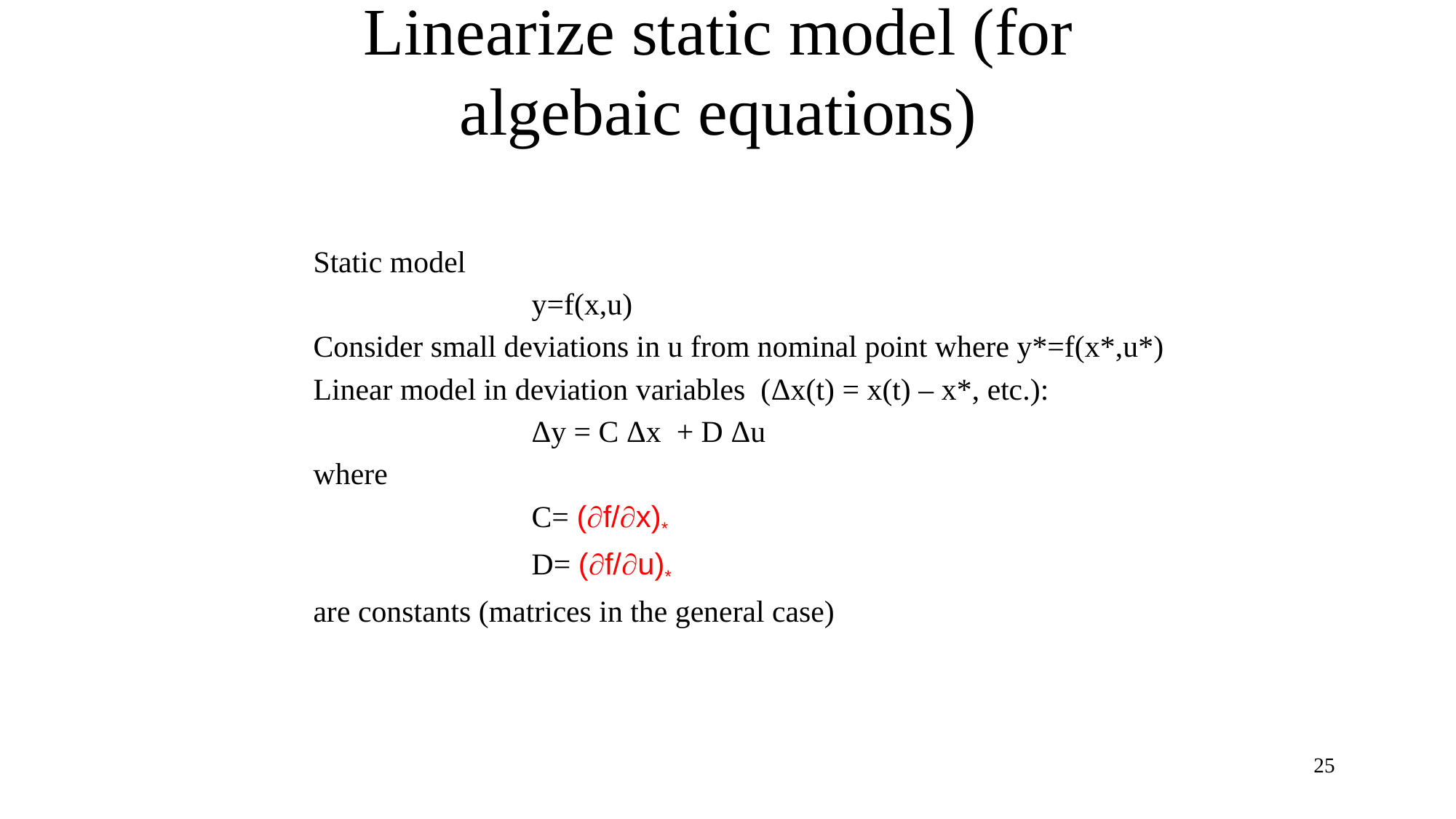

# Linearize static model (for algebaic equations)
Static model
		y=f(x,u)
Consider small deviations in u from nominal point where y*=f(x*,u*)
Linear model in deviation variables  (Δx(t) = x(t) – x*, etc.):
		Δy = C Δx  + D Δu
where
		C= (∂f/∂x)*
		D= (∂f/∂u)*
are constants (matrices in the general case)
25